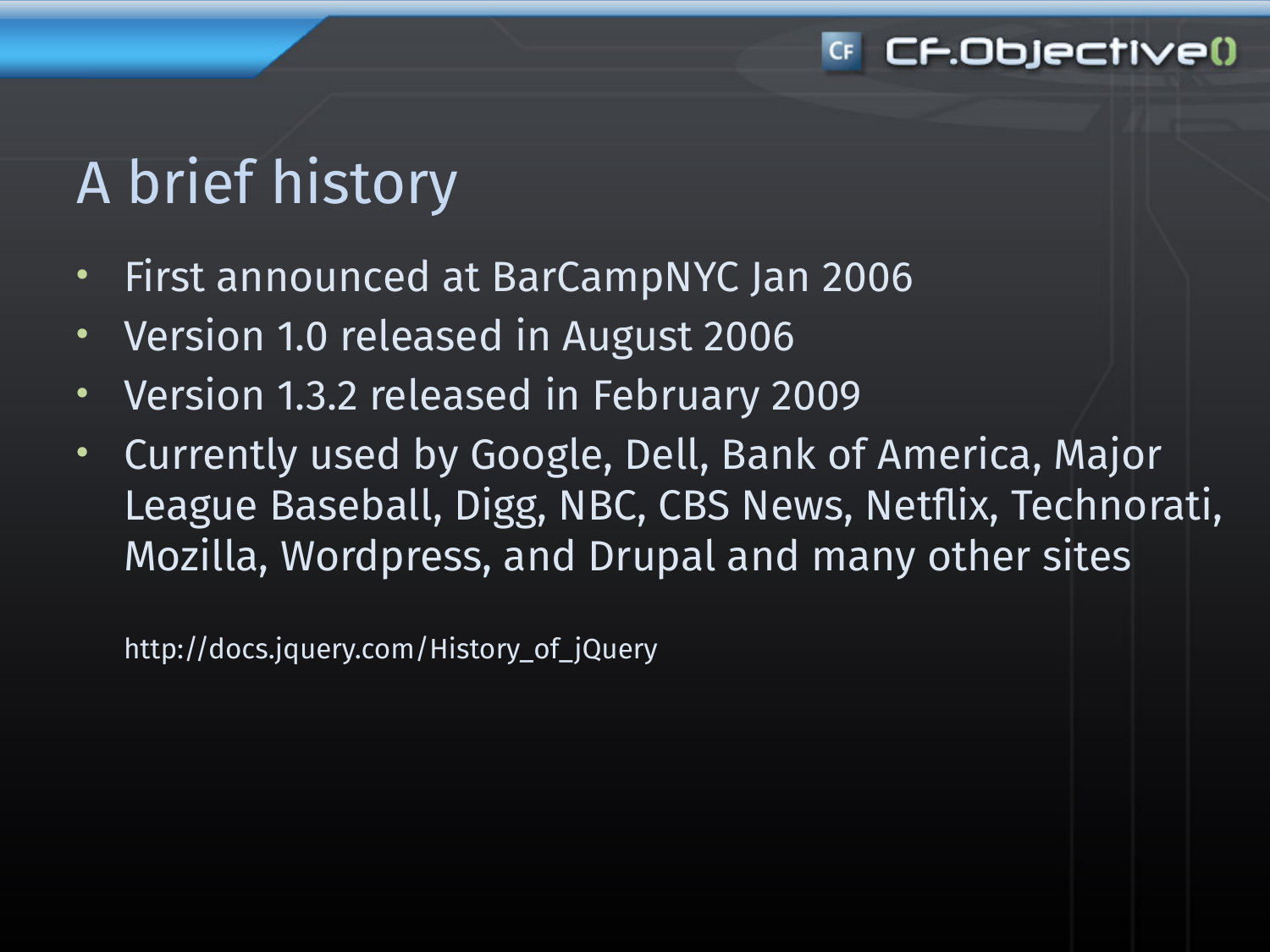

A brief history
First announced at BarCampNYC Jan 2006
Version 1.0 released in August 2006
Version 1.3.2 released in February 2009
Currently used by Google, Dell, Bank of America, Major League Baseball, Digg, NBC, CBS News, Netflix, Technorati, Mozilla, Wordpress, and Drupal and many other sites
http://docs.jquery.com/History_of_jQuery